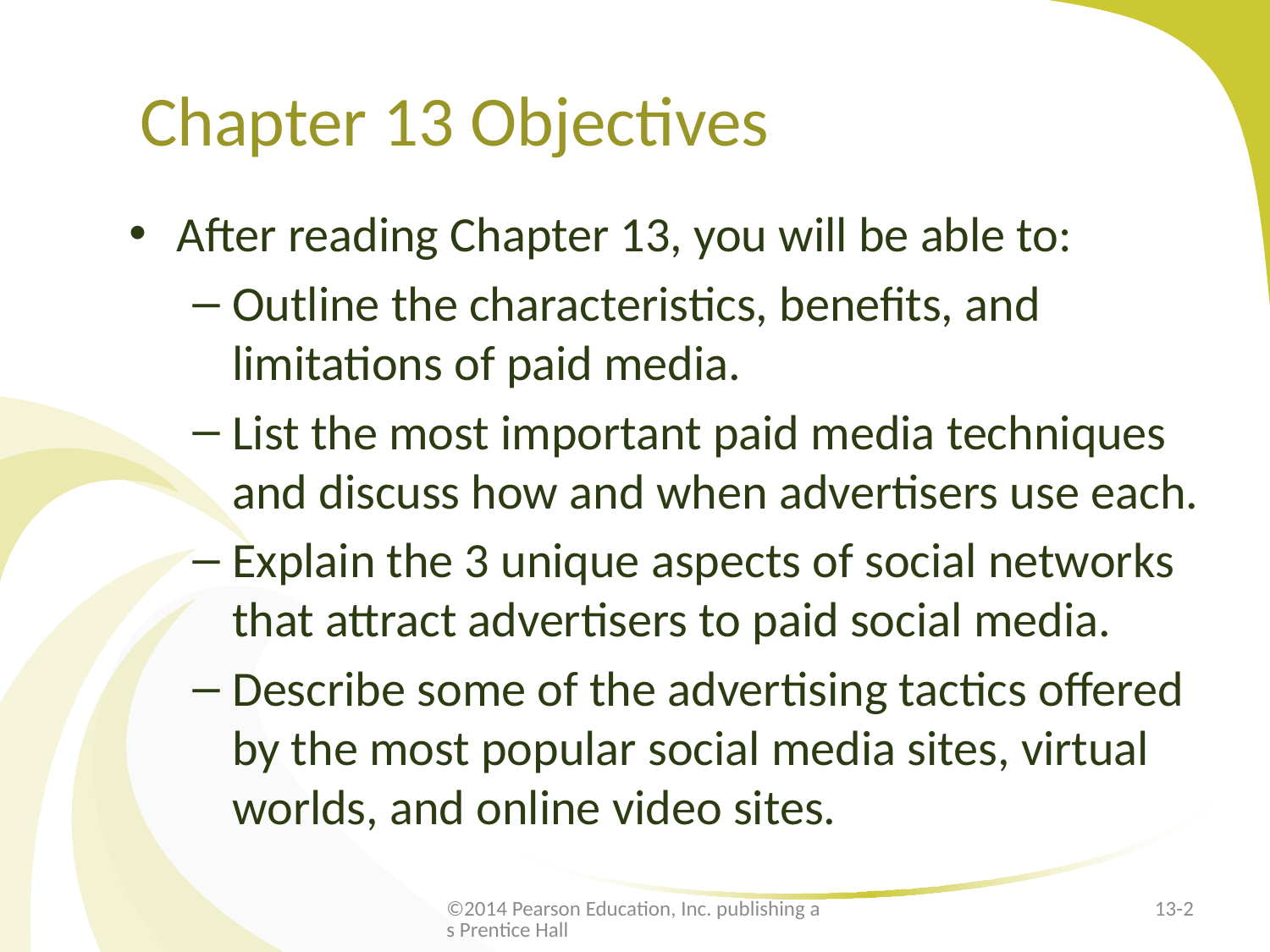

# Chapter 13 Objectives
After reading Chapter 13, you will be able to:
Outline the characteristics, benefits, and limitations of paid media.
List the most important paid media techniques and discuss how and when advertisers use each.
Explain the 3 unique aspects of social networks that attract advertisers to paid social media.
Describe some of the advertising tactics offered by the most popular social media sites, virtual worlds, and online video sites.
©2014 Pearson Education, Inc. publishing as Prentice Hall
13-2